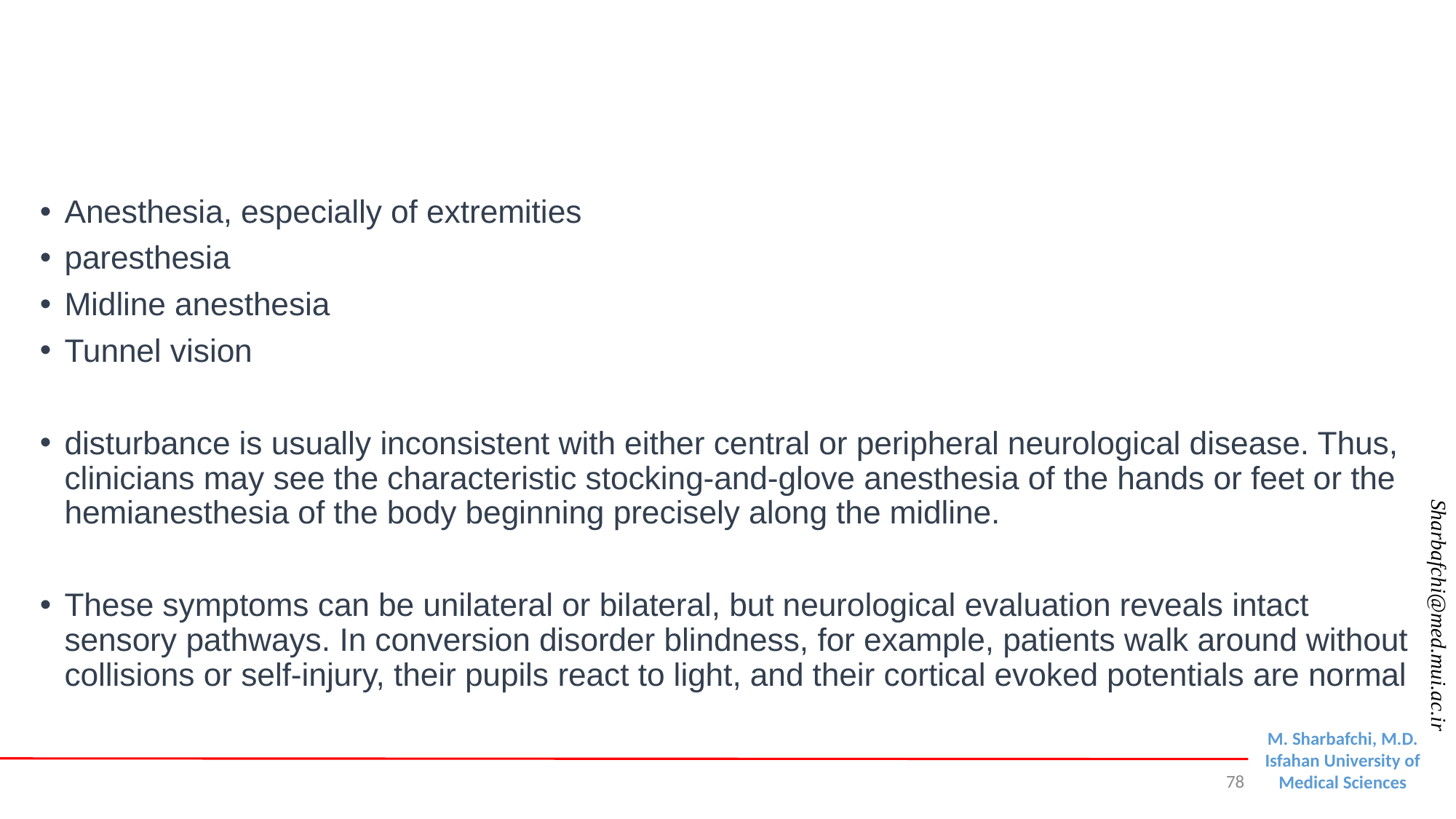

#
Anesthesia, especially of extremities
paresthesia
Midline anesthesia
Tunnel vision

disturbance is usually inconsistent with either central or peripheral neurological disease. Thus, clinicians may see the characteristic stocking-and-glove anesthesia of the hands or feet or the hemianesthesia of the body beginning precisely along the midline.

These symptoms can be unilateral or bilateral, but neurological evaluation reveals intact sensory pathways. In conversion disorder blindness, for example, patients walk around without collisions or self-injury, their pupils react to light, and their cortical evoked potentials are normal
78